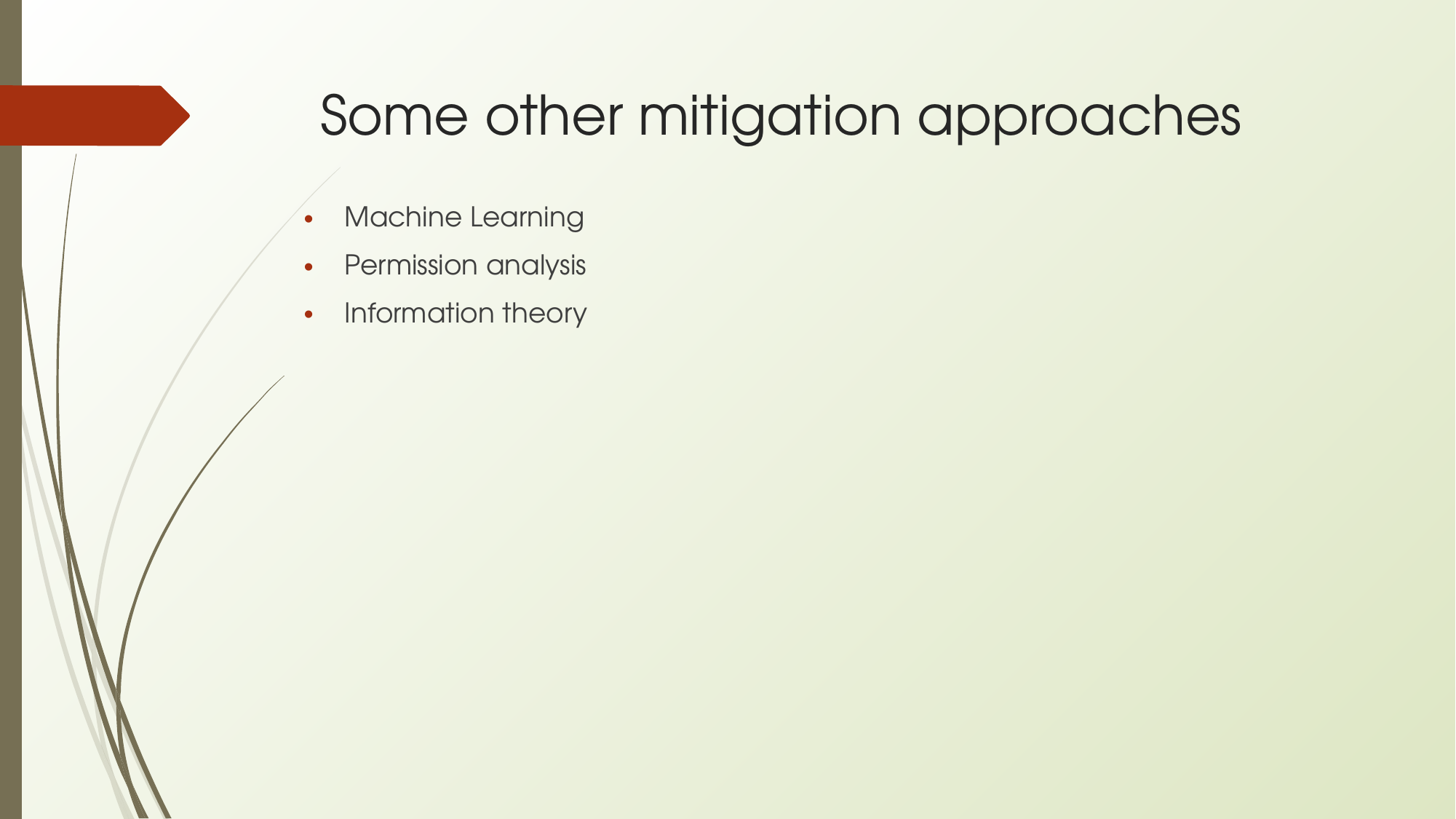

# Some other mitigation approaches
Machine Learning
Permission analysis
Information theory